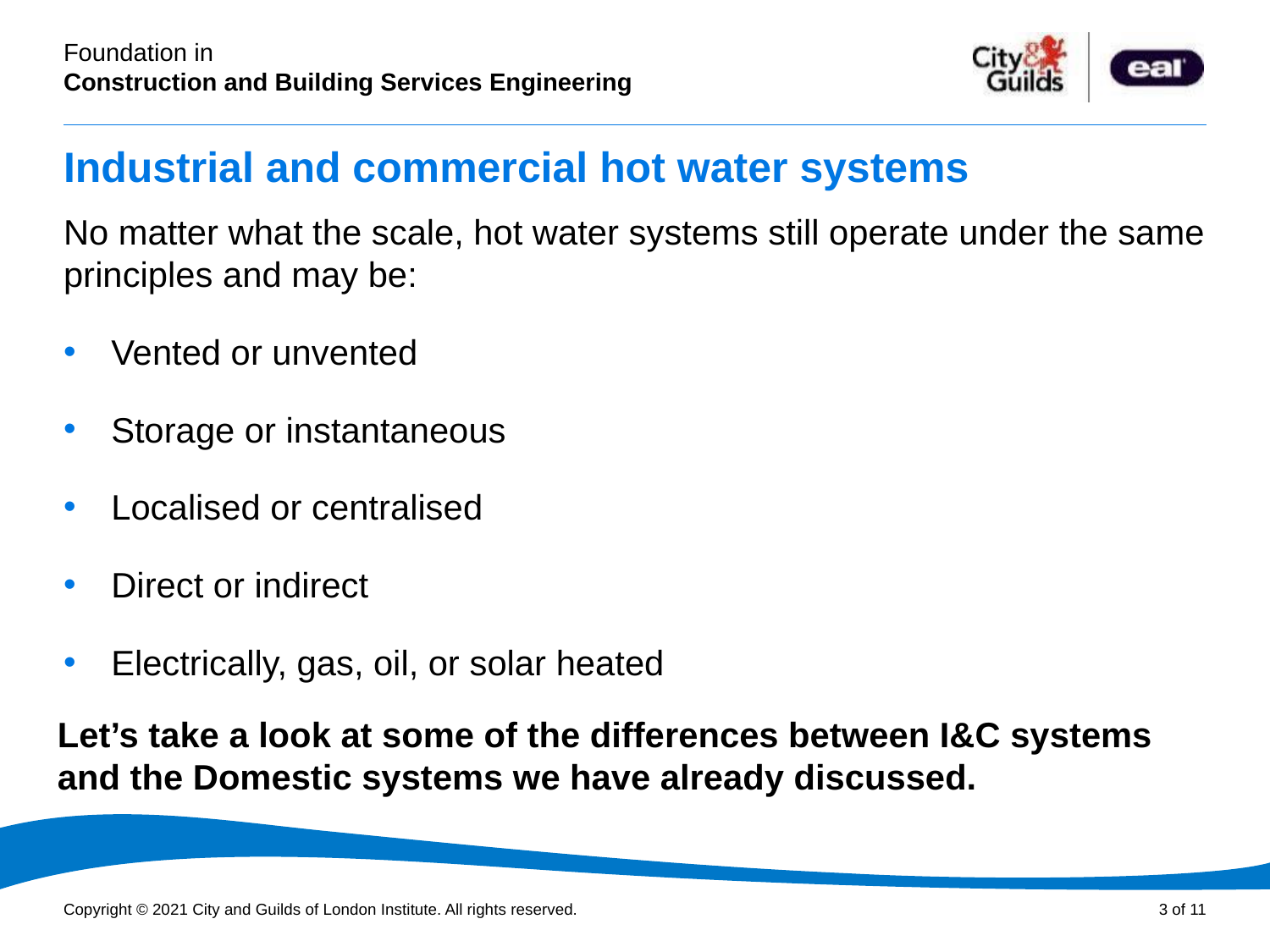

# Industrial and commercial hot water systems
No matter what the scale, hot water systems still operate under the same principles and may be:
Vented or unvented
Storage or instantaneous
Localised or centralised
Direct or indirect
Electrically, gas, oil, or solar heated

Let’s take a look at some of the differences between I&C systems and the Domestic systems we have already discussed.